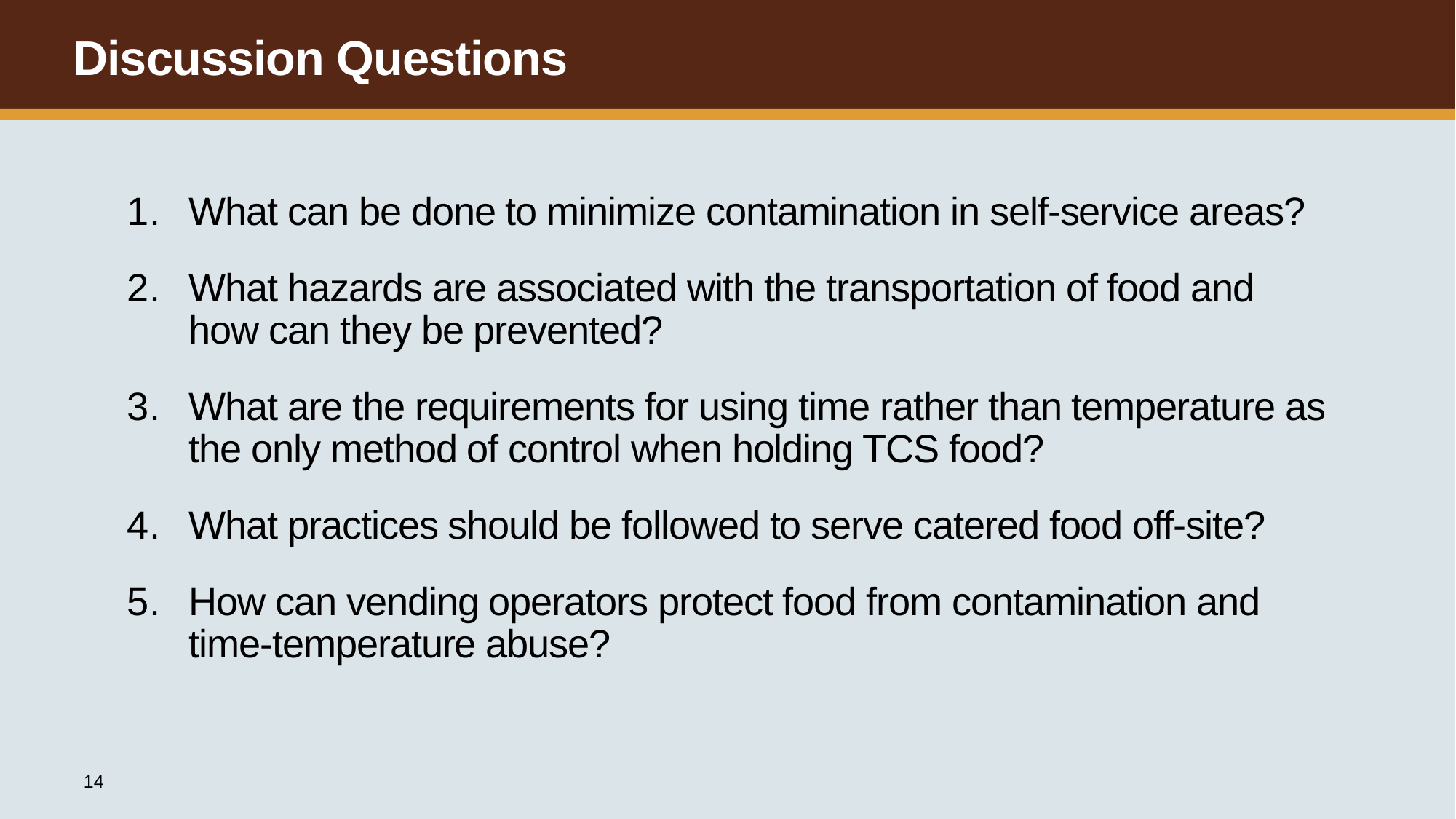

What can be done to minimize contamination in self-service areas?
What hazards are associated with the transportation of food and how can they be prevented?
What are the requirements for using time rather than temperature as the only method of control when holding TCS food?
What practices should be followed to serve catered food off-site?
How can vending operators protect food from contamination and time-temperature abuse?
14